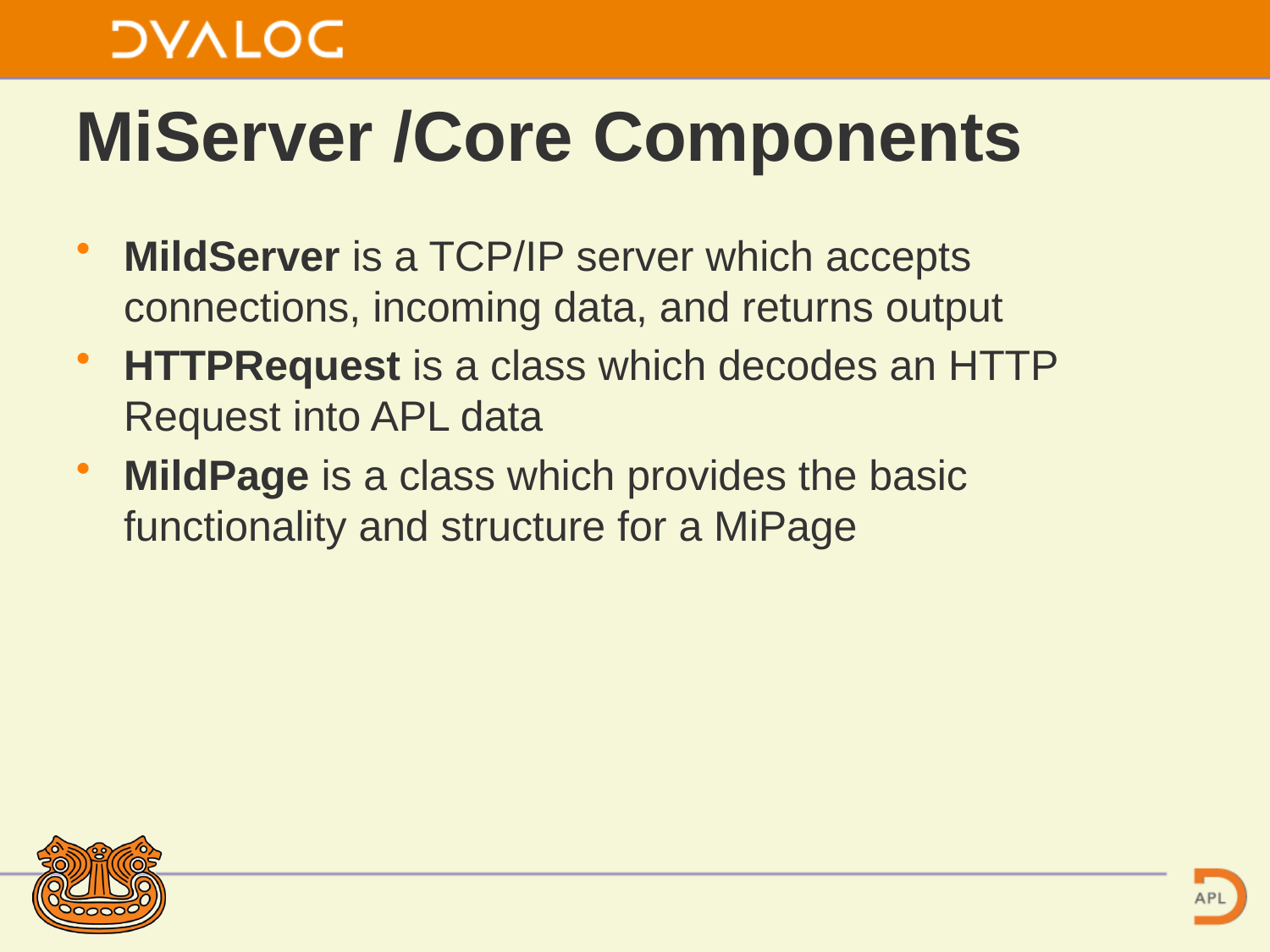

# MiServer /Core Components
MildServer is a TCP/IP server which accepts connections, incoming data, and returns output
HTTPRequest is a class which decodes an HTTP Request into APL data
MildPage is a class which provides the basic functionality and structure for a MiPage